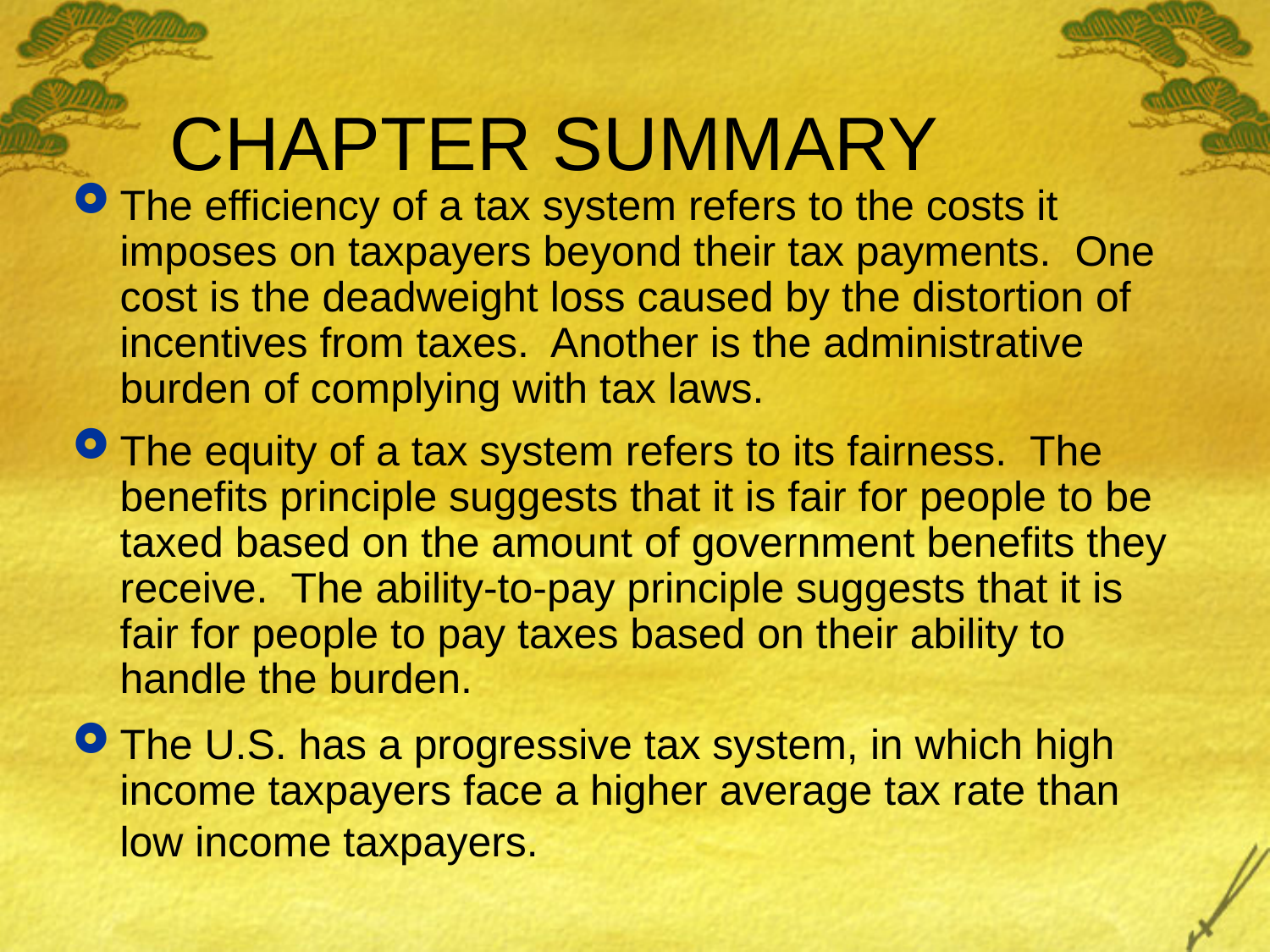

# CHAPTER SUMMARY
The efficiency of a tax system refers to the costs it imposes on taxpayers beyond their tax payments.  One cost is the deadweight loss caused by the distortion of incentives from taxes.  Another is the administrative burden of complying with tax laws.
The equity of a tax system refers to its fairness.  The benefits principle suggests that it is fair for people to be taxed based on the amount of government benefits they receive.  The ability-to-pay principle suggests that it is fair for people to pay taxes based on their ability to handle the burden.
The U.S. has a progressive tax system, in which high income taxpayers face a higher average tax rate than low income taxpayers.